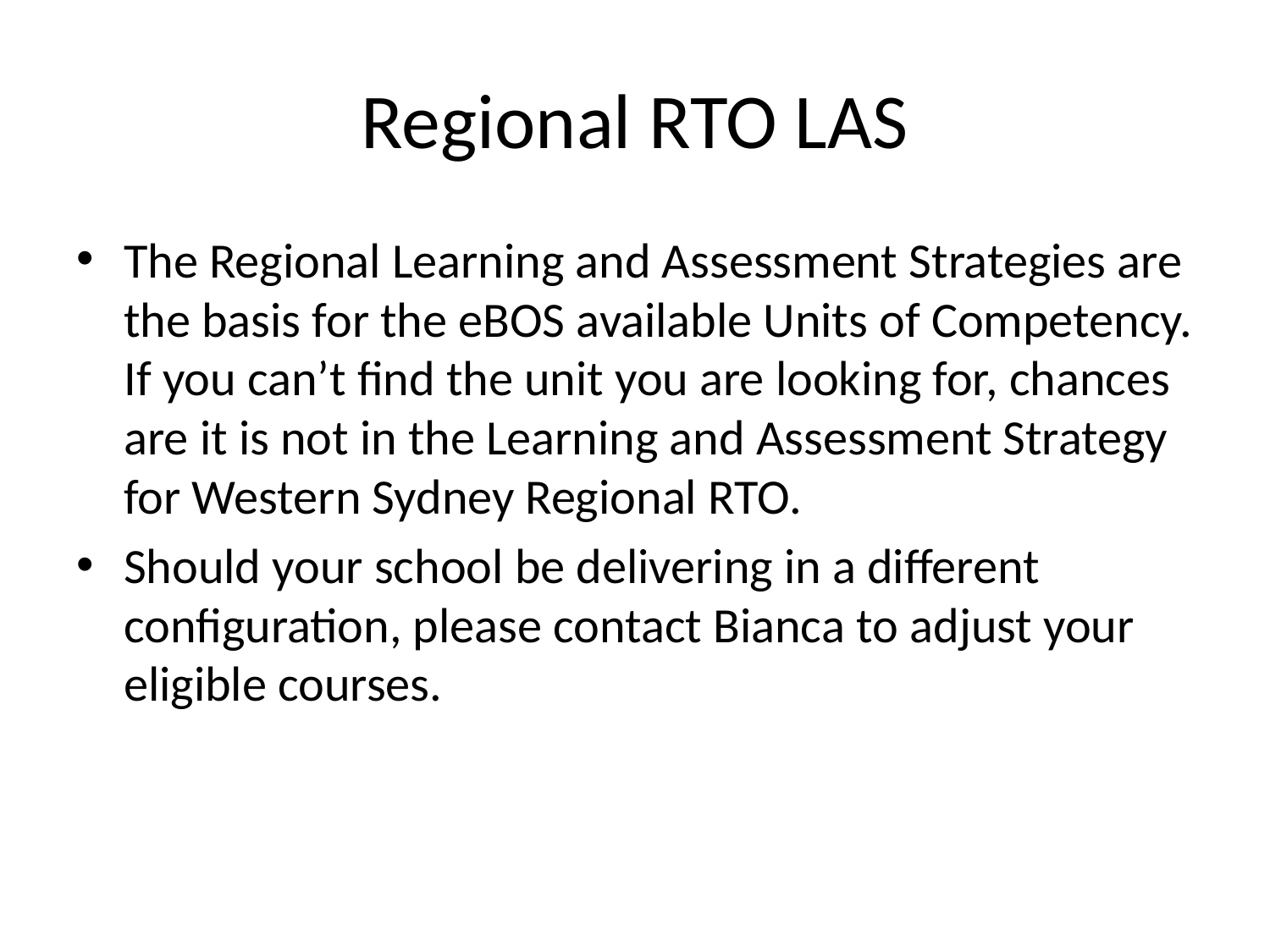

# Regional RTO LAS
The Regional Learning and Assessment Strategies are the basis for the eBOS available Units of Competency. If you can’t find the unit you are looking for, chances are it is not in the Learning and Assessment Strategy for Western Sydney Regional RTO.
Should your school be delivering in a different configuration, please contact Bianca to adjust your eligible courses.